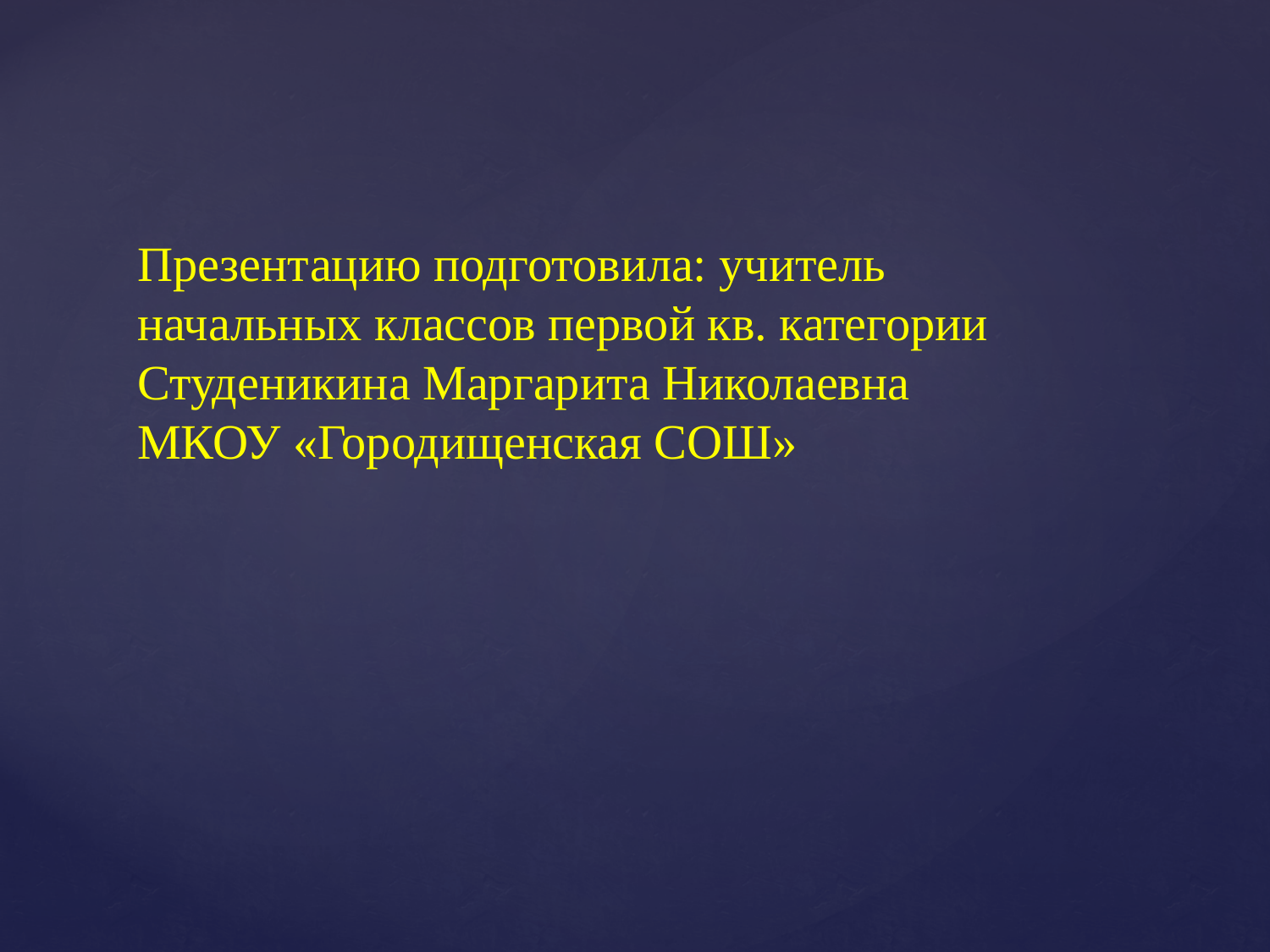

Презентацию подготовила: учитель начальных классов первой кв. категории Студеникина Маргарита Николаевна
МКОУ «Городищенская СОШ»